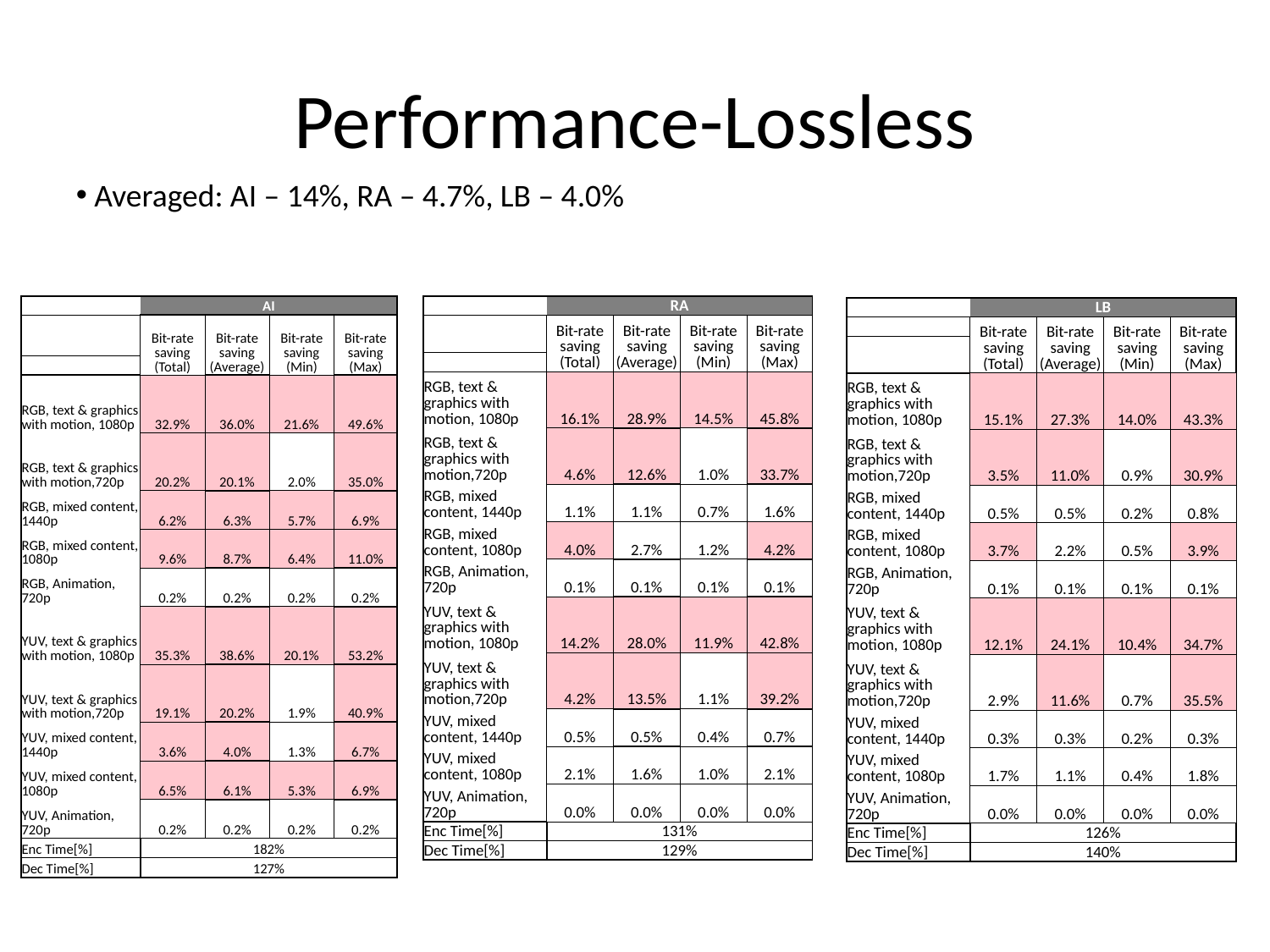

# Performance-Lossless
 Averaged: AI – 14%, RA – 4.7%, LB – 4.0%
|  | RA |  |  |  |
| --- | --- | --- | --- | --- |
|  | Bit-rate saving (Total) | Bit-rate saving (Average) | Bit-rate saving (Min) | Bit-rate saving (Max) |
|  |  |  |  |  |
| RGB, text & graphics with motion, 1080p | 16.1% | 28.9% | 14.5% | 45.8% |
| RGB, text & graphics with motion,720p | 4.6% | 12.6% | 1.0% | 33.7% |
| RGB, mixed content, 1440p | 1.1% | 1.1% | 0.7% | 1.6% |
| RGB, mixed content, 1080p | 4.0% | 2.7% | 1.2% | 4.2% |
| RGB, Animation, 720p | 0.1% | 0.1% | 0.1% | 0.1% |
| YUV, text & graphics with motion, 1080p | 14.2% | 28.0% | 11.9% | 42.8% |
| YUV, text & graphics with motion,720p | 4.2% | 13.5% | 1.1% | 39.2% |
| YUV, mixed content, 1440p | 0.5% | 0.5% | 0.4% | 0.7% |
| YUV, mixed content, 1080p | 2.1% | 1.6% | 1.0% | 2.1% |
| YUV, Animation, 720p | 0.0% | 0.0% | 0.0% | 0.0% |
| Enc Time[%] | 131% |  |  |  |
| Dec Time[%] | 129% |  |  |  |
|  | AI |  |  |  |
| --- | --- | --- | --- | --- |
|  | Bit-rate saving (Total) | Bit-rate saving (Average) | Bit-rate saving (Min) | Bit-rate saving (Max) |
|  |  |  |  |  |
| RGB, text & graphics with motion, 1080p | 32.9% | 36.0% | 21.6% | 49.6% |
| RGB, text & graphics with motion,720p | 20.2% | 20.1% | 2.0% | 35.0% |
| RGB, mixed content, 1440p | 6.2% | 6.3% | 5.7% | 6.9% |
| RGB, mixed content, 1080p | 9.6% | 8.7% | 6.4% | 11.0% |
| RGB, Animation, 720p | 0.2% | 0.2% | 0.2% | 0.2% |
| YUV, text & graphics with motion, 1080p | 35.3% | 38.6% | 20.1% | 53.2% |
| YUV, text & graphics with motion,720p | 19.1% | 20.2% | 1.9% | 40.9% |
| YUV, mixed content, 1440p | 3.6% | 4.0% | 1.3% | 6.7% |
| YUV, mixed content, 1080p | 6.5% | 6.1% | 5.3% | 6.9% |
| YUV, Animation, 720p | 0.2% | 0.2% | 0.2% | 0.2% |
| Enc Time[%] | 182% |  |  |  |
| Dec Time[%] | 127% |  |  |  |
|  | LB |  |  |  |
| --- | --- | --- | --- | --- |
|  | Bit-rate saving (Total) | Bit-rate saving (Average) | Bit-rate saving (Min) | Bit-rate saving (Max) |
|  |  |  |  |  |
| RGB, text & graphics with motion, 1080p | 15.1% | 27.3% | 14.0% | 43.3% |
| RGB, text & graphics with motion,720p | 3.5% | 11.0% | 0.9% | 30.9% |
| RGB, mixed content, 1440p | 0.5% | 0.5% | 0.2% | 0.8% |
| RGB, mixed content, 1080p | 3.7% | 2.2% | 0.5% | 3.9% |
| RGB, Animation, 720p | 0.1% | 0.1% | 0.1% | 0.1% |
| YUV, text & graphics with motion, 1080p | 12.1% | 24.1% | 10.4% | 34.7% |
| YUV, text & graphics with motion,720p | 2.9% | 11.6% | 0.7% | 35.5% |
| YUV, mixed content, 1440p | 0.3% | 0.3% | 0.2% | 0.3% |
| YUV, mixed content, 1080p | 1.7% | 1.1% | 0.4% | 1.8% |
| YUV, Animation, 720p | 0.0% | 0.0% | 0.0% | 0.0% |
| Enc Time[%] | 126% |  |  |  |
| Dec Time[%] | 140% |  |  |  |